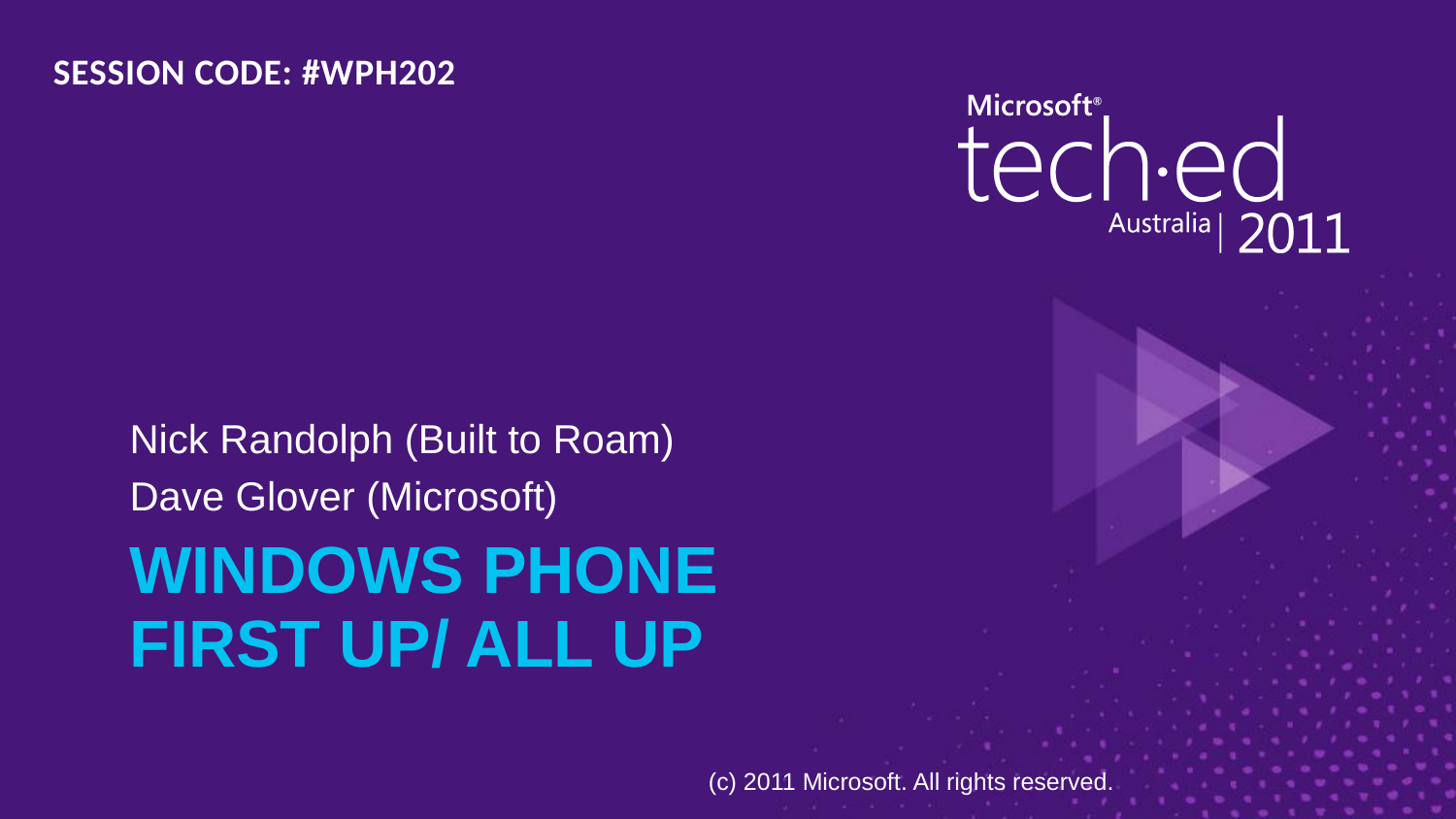

SESSION CODE: #WPH202
Nick Randolph (Built to Roam)
Dave Glover (Microsoft)
# Windows Phone First Up/ All Up
(c) 2011 Microsoft. All rights reserved.